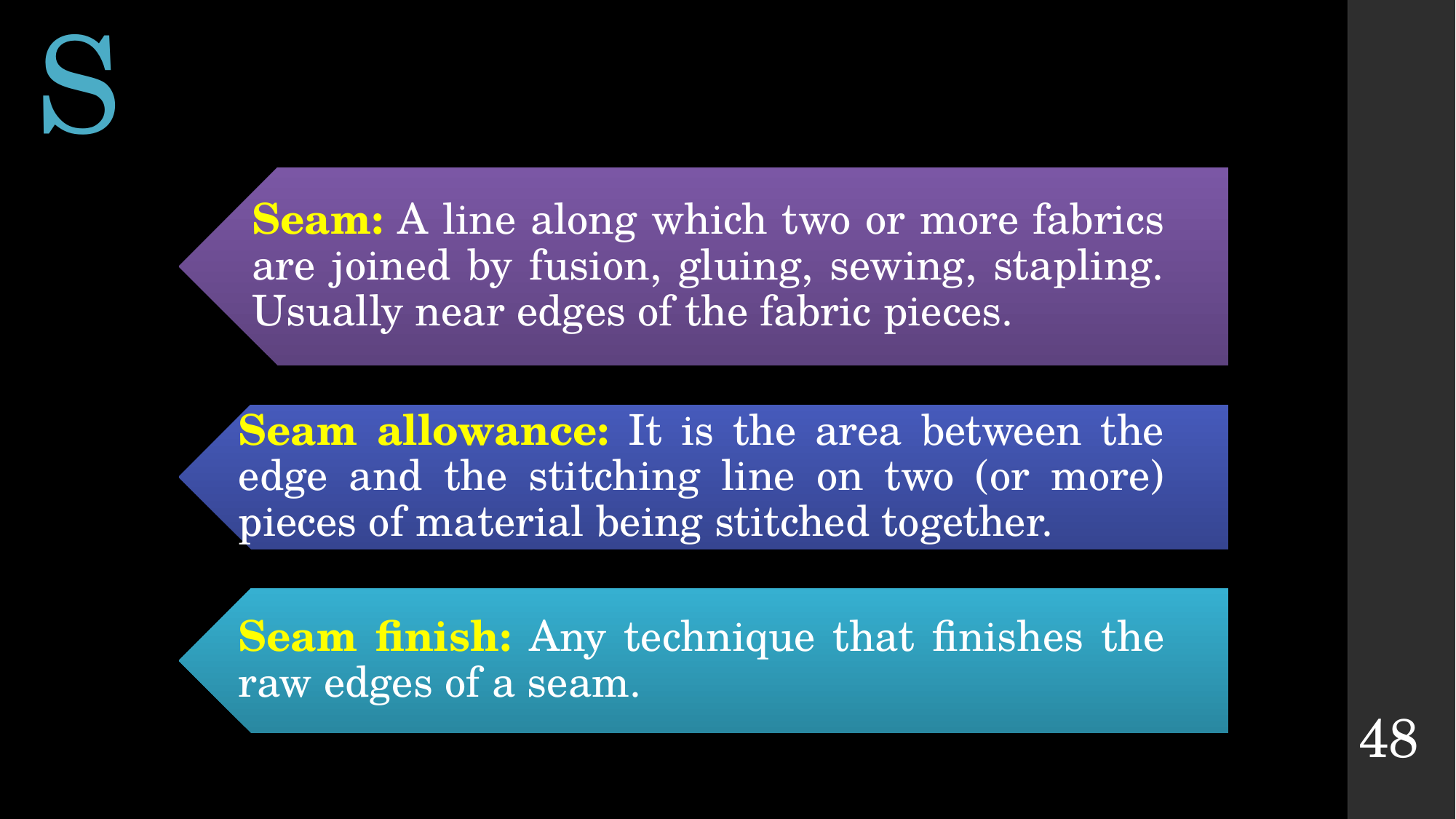

S
Seam: A line along which two or more fabrics are joined by fusion, gluing, sewing, stapling. Usually near edges of the fabric pieces.
Seam allowance: It is the area between the edge and the stitching line on two (or more) pieces of material being stitched together.
Seam finish: Any technique that finishes the raw edges of a seam.
48